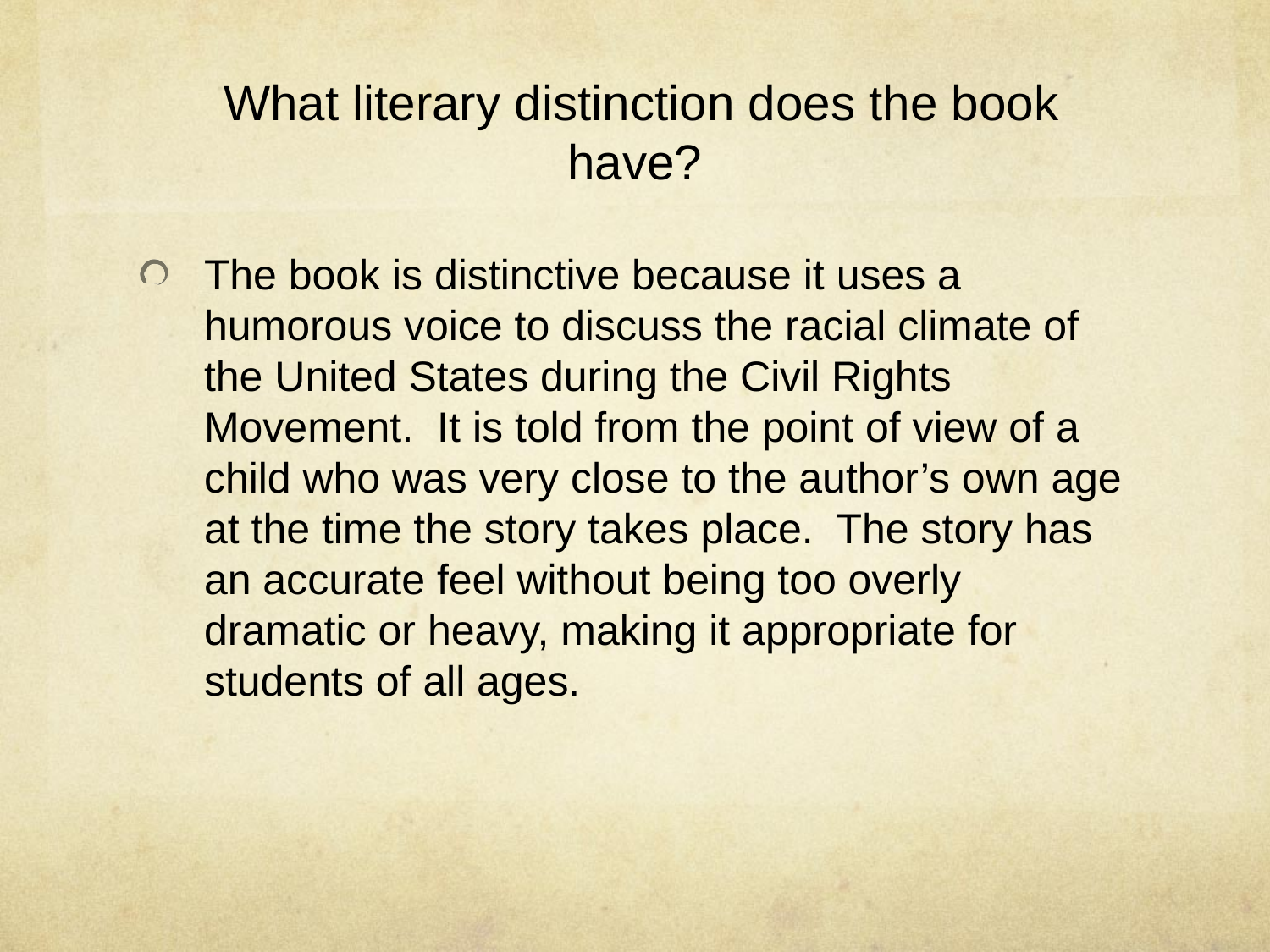

# What literary distinction does the book have?
The book is distinctive because it uses a humorous voice to discuss the racial climate of the United States during the Civil Rights Movement.  It is told from the point of view of a child who was very close to the author’s own age at the time the story takes place.  The story has an accurate feel without being too overly dramatic or heavy, making it appropriate for students of all ages.